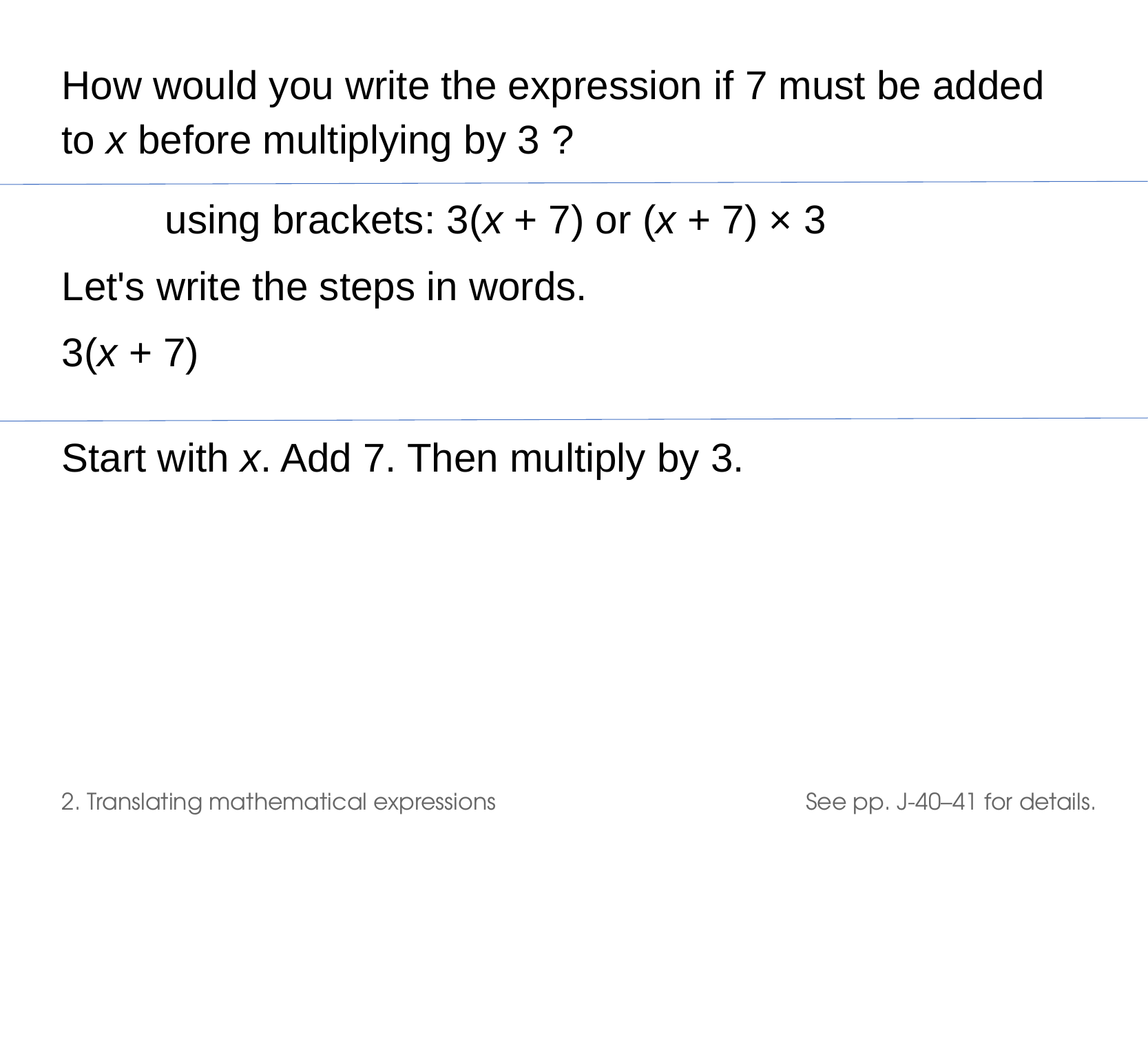

How would you write the expression if 7 must be added to x before multiplying by 3 ?
	using brackets: 3(x + 7) or (x + 7) × 3
Let's write the steps in words.
3(x + 7)
Start with x. Add 7. Then multiply by 3.
2. Translating mathematical expressions
See pp. J-40–41 for details.